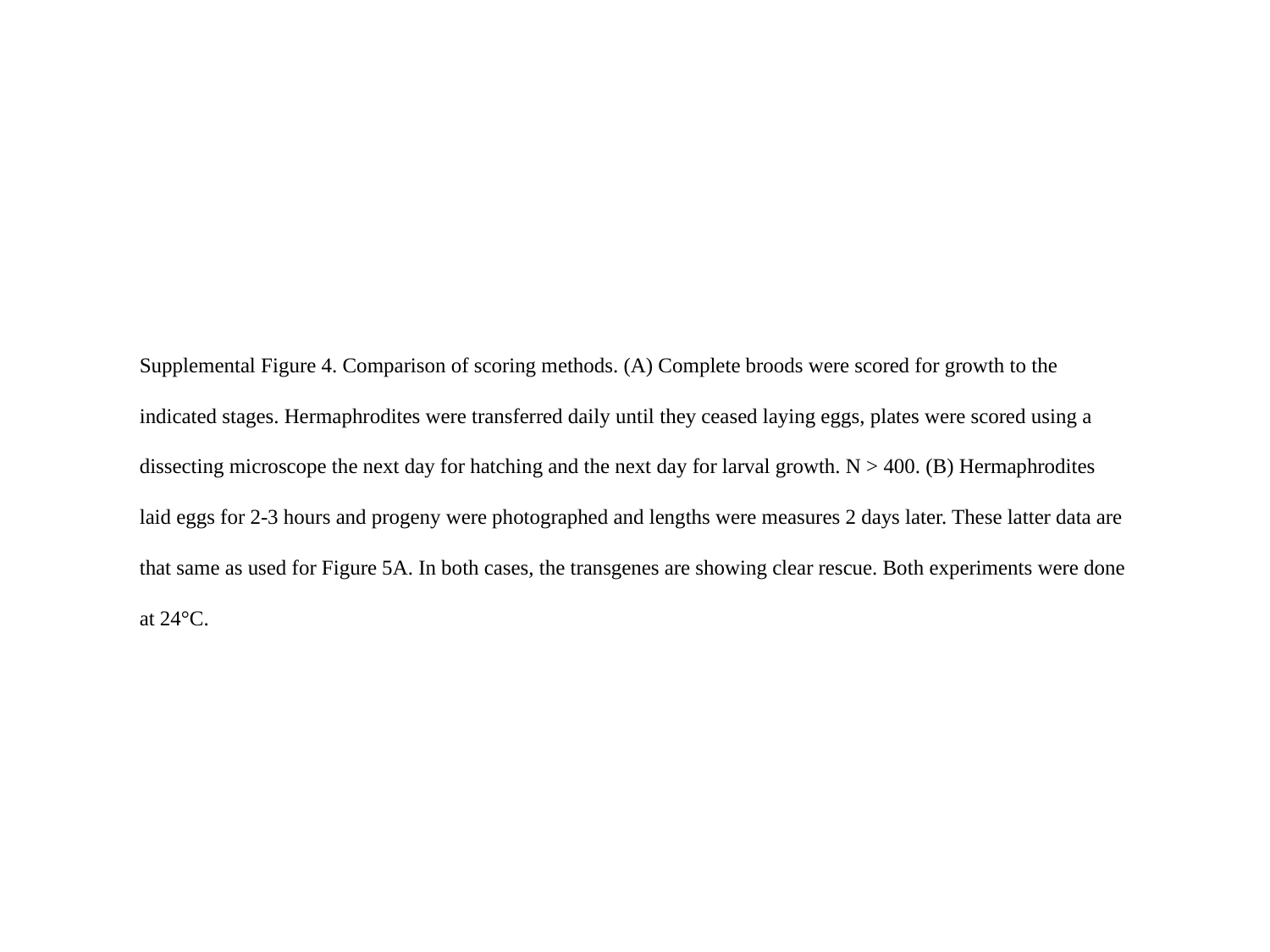

Supplemental Figure 4. Comparison of scoring methods. (A) Complete broods were scored for growth to the indicated stages. Hermaphrodites were transferred daily until they ceased laying eggs, plates were scored using a dissecting microscope the next day for hatching and the next day for larval growth. N > 400. (B) Hermaphrodites laid eggs for 2-3 hours and progeny were photographed and lengths were measures 2 days later. These latter data are that same as used for Figure 5A. In both cases, the transgenes are showing clear rescue. Both experiments were done at 24°C.